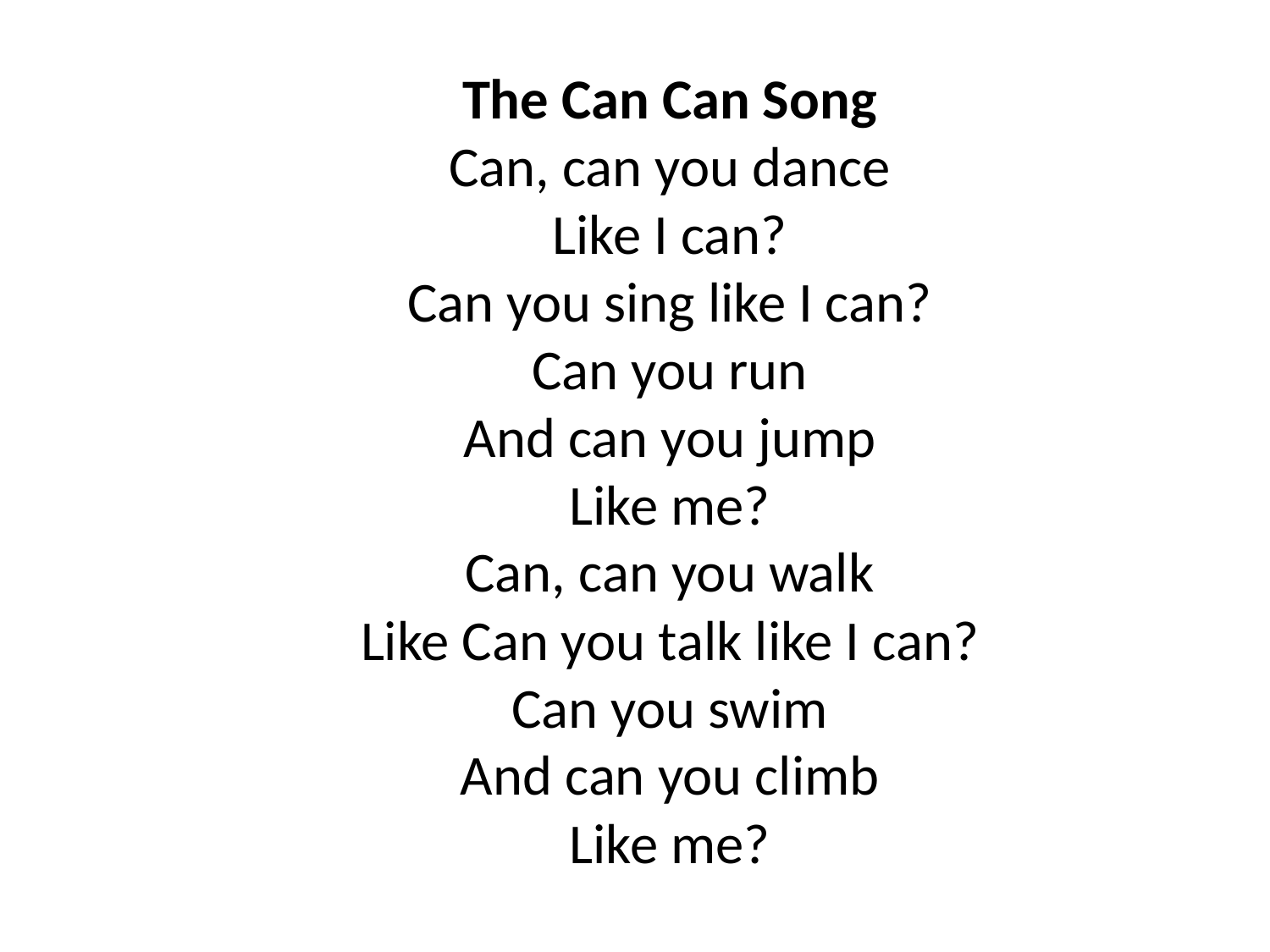

The Can Can Song
Can, can you dance
Like I can?
Can you sing like I can?
Can you run
And can you jump
Like me?
Can, can you walk
Like Can you talk like I can?
Can you swim
And can you climb
Like me?